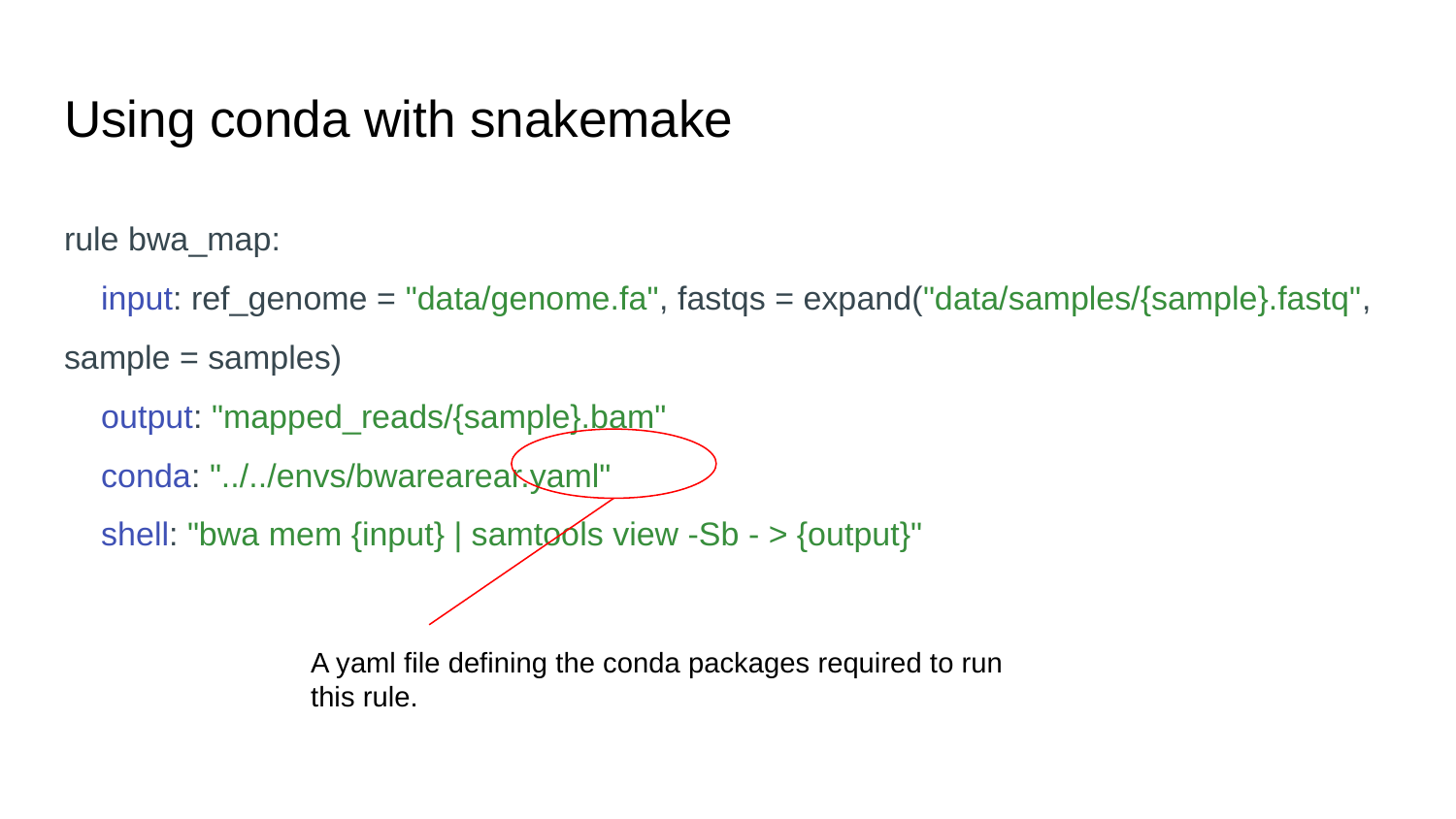

# Using conda with snakemake
rule bwa_map:
    input: ref_genome = "data/genome.fa", fastqs = expand("data/samples/{sample}.fastq", sample = samples)
    output: "mapped_reads/{sample}.bam"
    conda: "../../envs/bwarearear.yaml"
    shell: "bwa mem {input} | samtools view -Sb - > {output}"

A yaml file defining the conda packages required to run this rule.